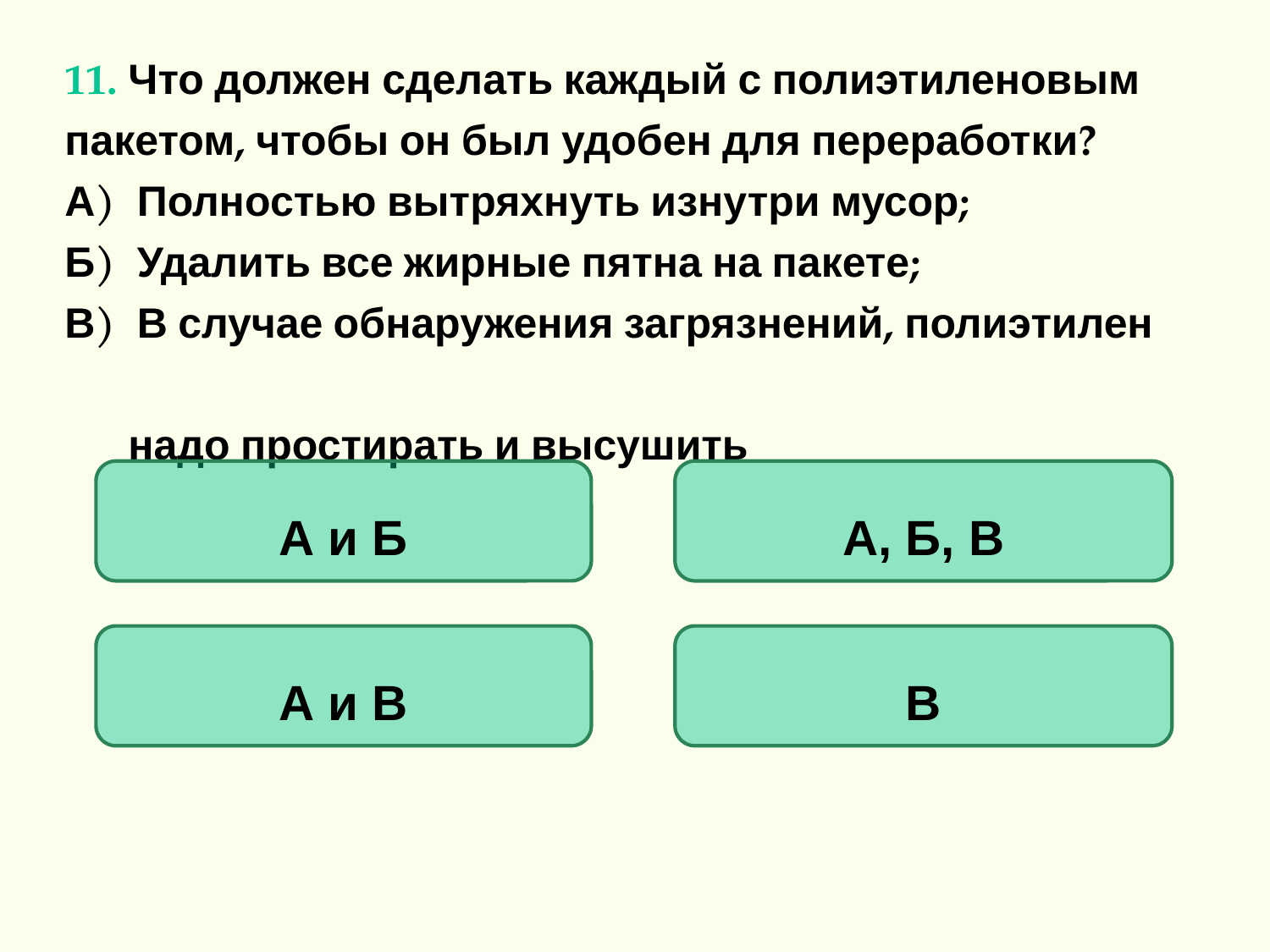

11. Что должен сделать каждый с полиэтиленовым пакетом, чтобы он был удобен для переработки?
А)  Полностью вытряхнуть изнутри мусор;
Б)  Удалить все жирные пятна на пакете;
В)  В случае обнаружения загрязнений, полиэтилен
      надо простирать и высушить
А и Б
А, Б, В
А и В
В